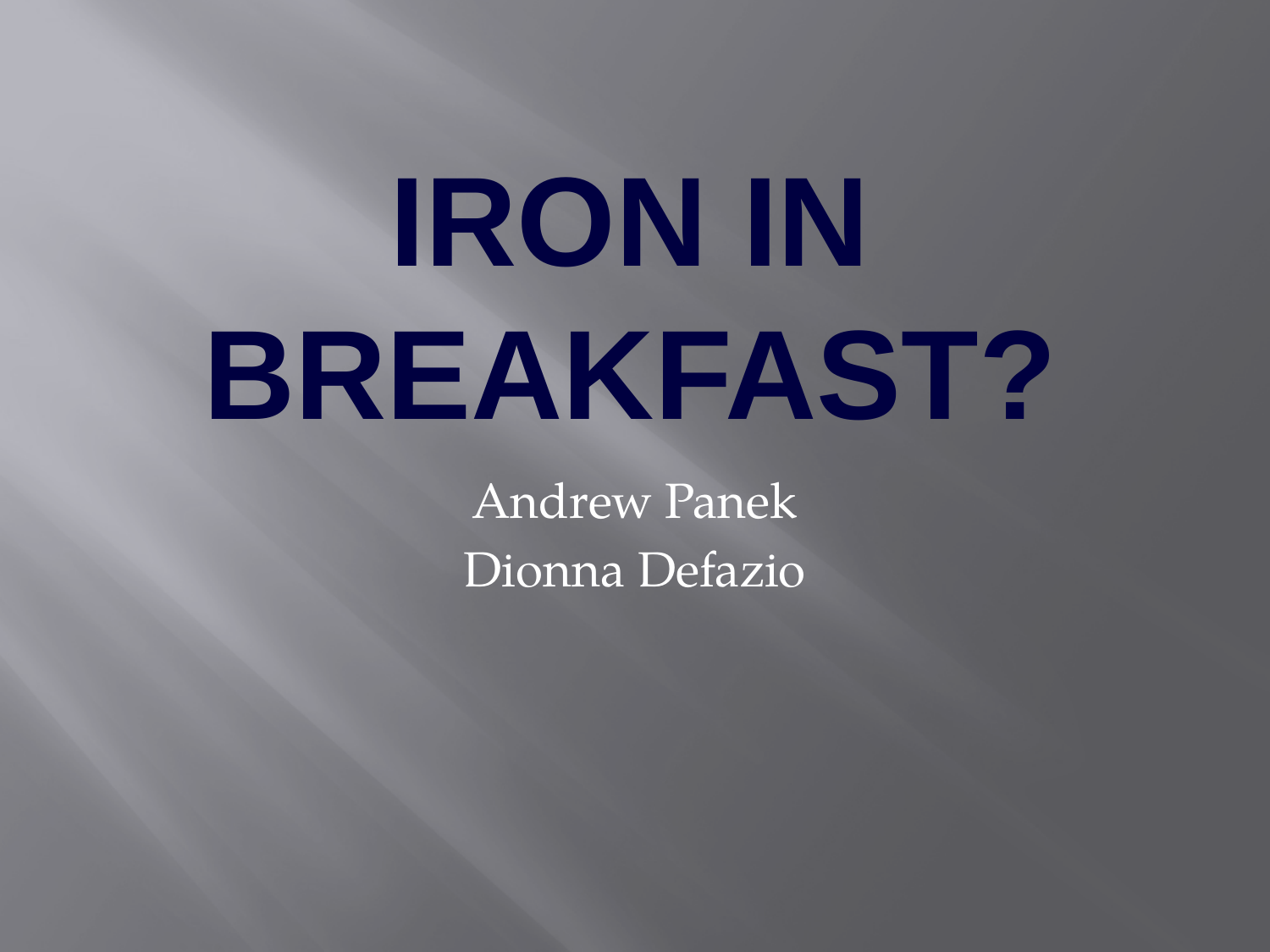

# IRON IN BREAKFAST?
Andrew Panek
Dionna Defazio